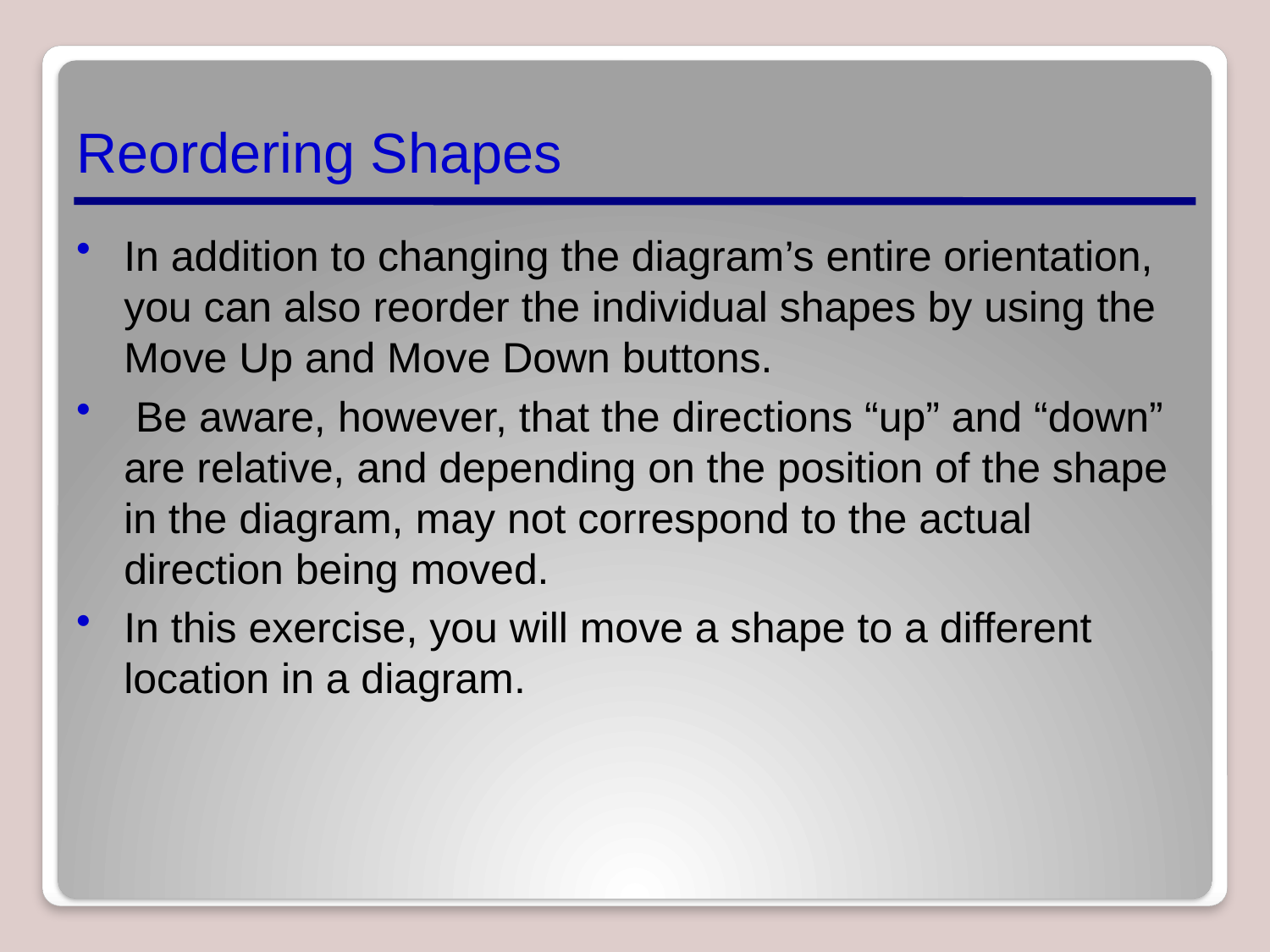

# Reordering Shapes
In addition to changing the diagram’s entire orientation, you can also reorder the individual shapes by using the Move Up and Move Down buttons.
 Be aware, however, that the directions “up” and “down” are relative, and depending on the position of the shape in the diagram, may not correspond to the actual direction being moved.
In this exercise, you will move a shape to a different location in a diagram.